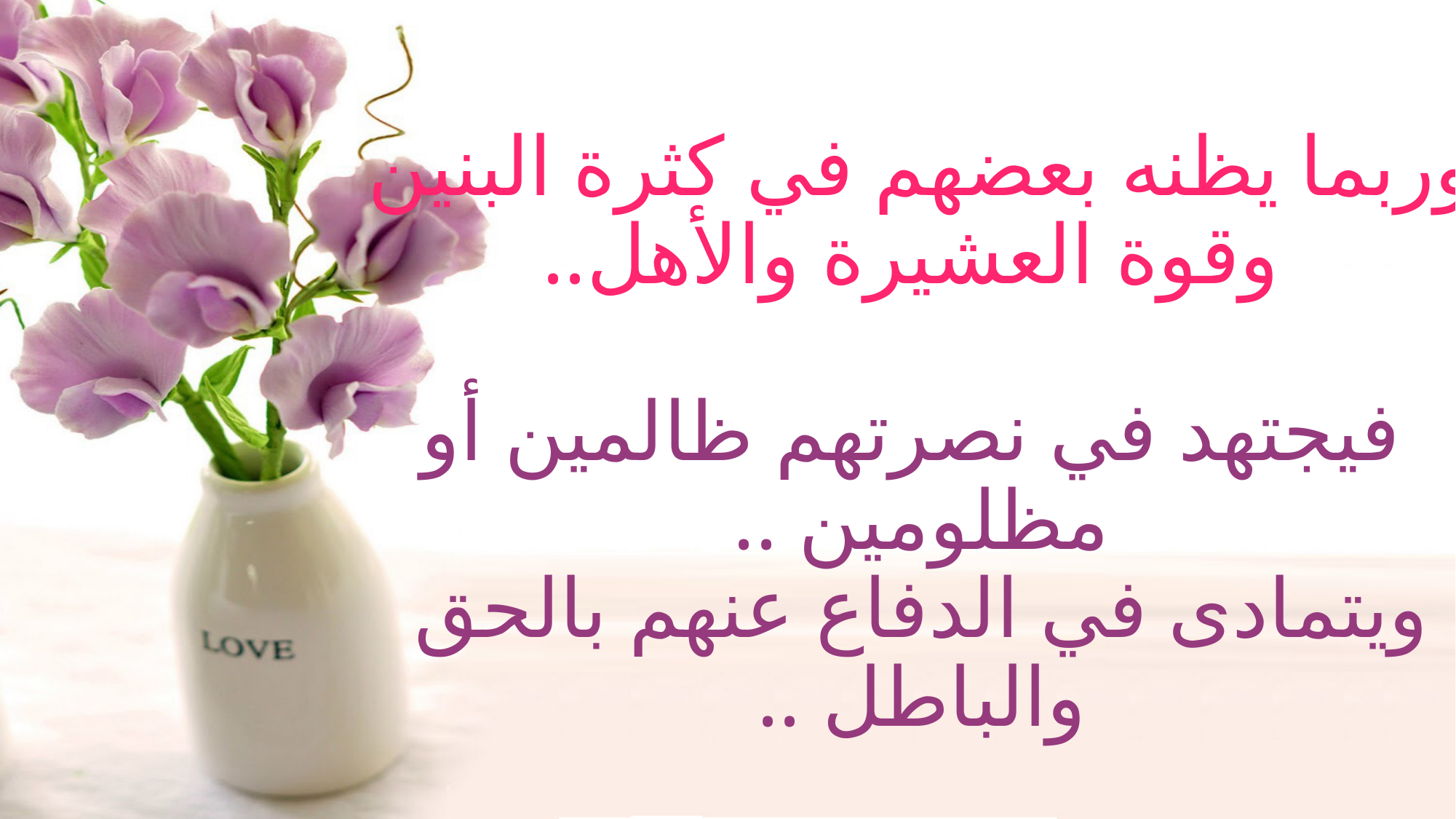

# وربما يظنه بعضهم في كثرة البنين وقوة العشيرة والأهل.. فيجتهد في نصرتهم ظالمين أو مظلومين .. ويتمادى في الدفاع عنهم بالحق والباطل ..